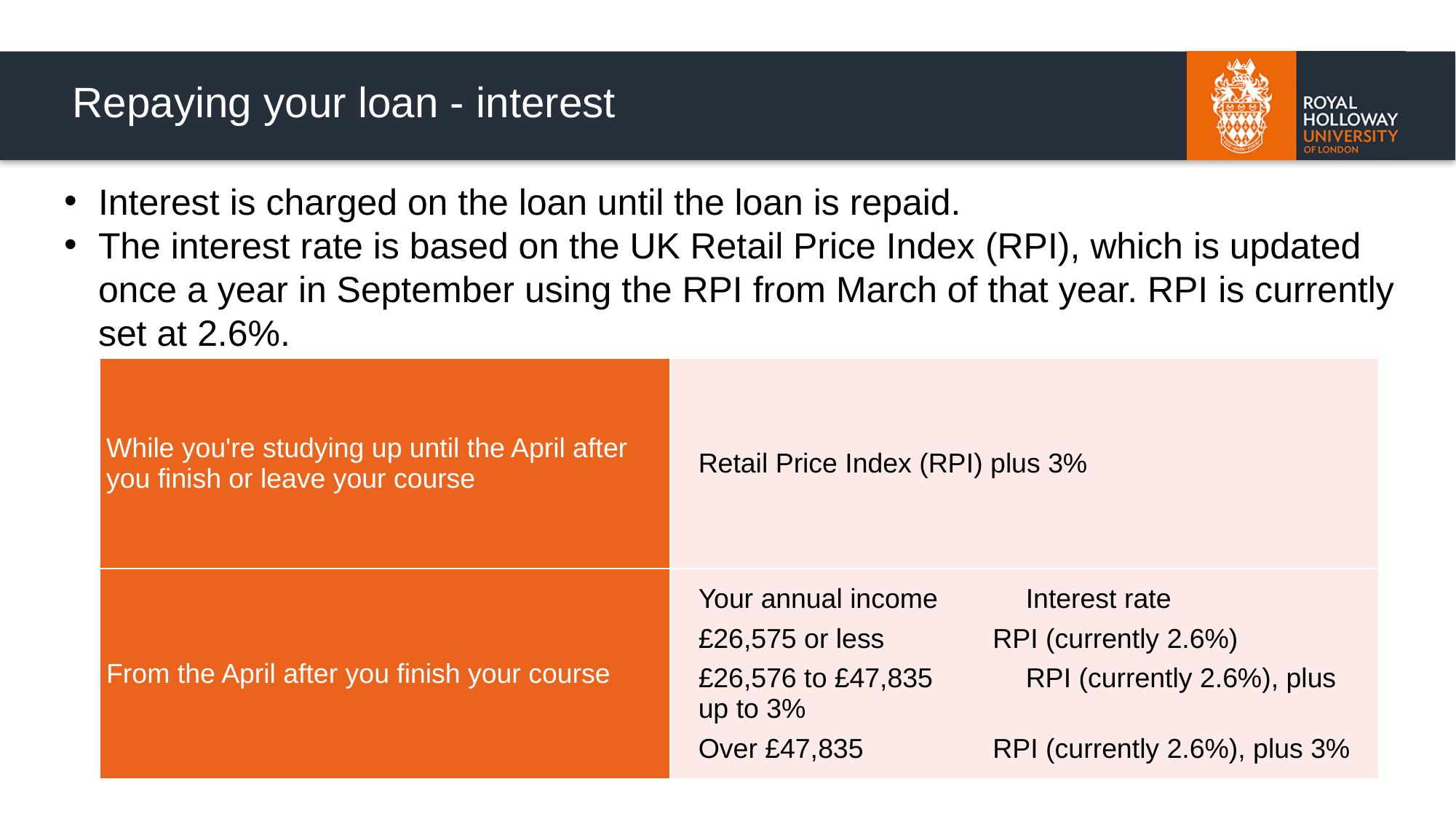

# Repaying your loan - interest
Interest is charged on the loan until the loan is repaid.
The interest rate is based on the UK Retail Price Index (RPI), which is updated once a year in September using the RPI from March of that year. RPI is currently set at 2.6%.
| While you're studying up until the April after you finish or leave your course | Retail Price Index (RPI) plus 3% |
| --- | --- |
| From the April after you finish your course | Your annual income Interest rate £26,575 or less RPI (currently 2.6%) £26,576 to £47,835 RPI (currently 2.6%), plus up to 3% Over £47,835 RPI (currently 2.6%), plus 3% |